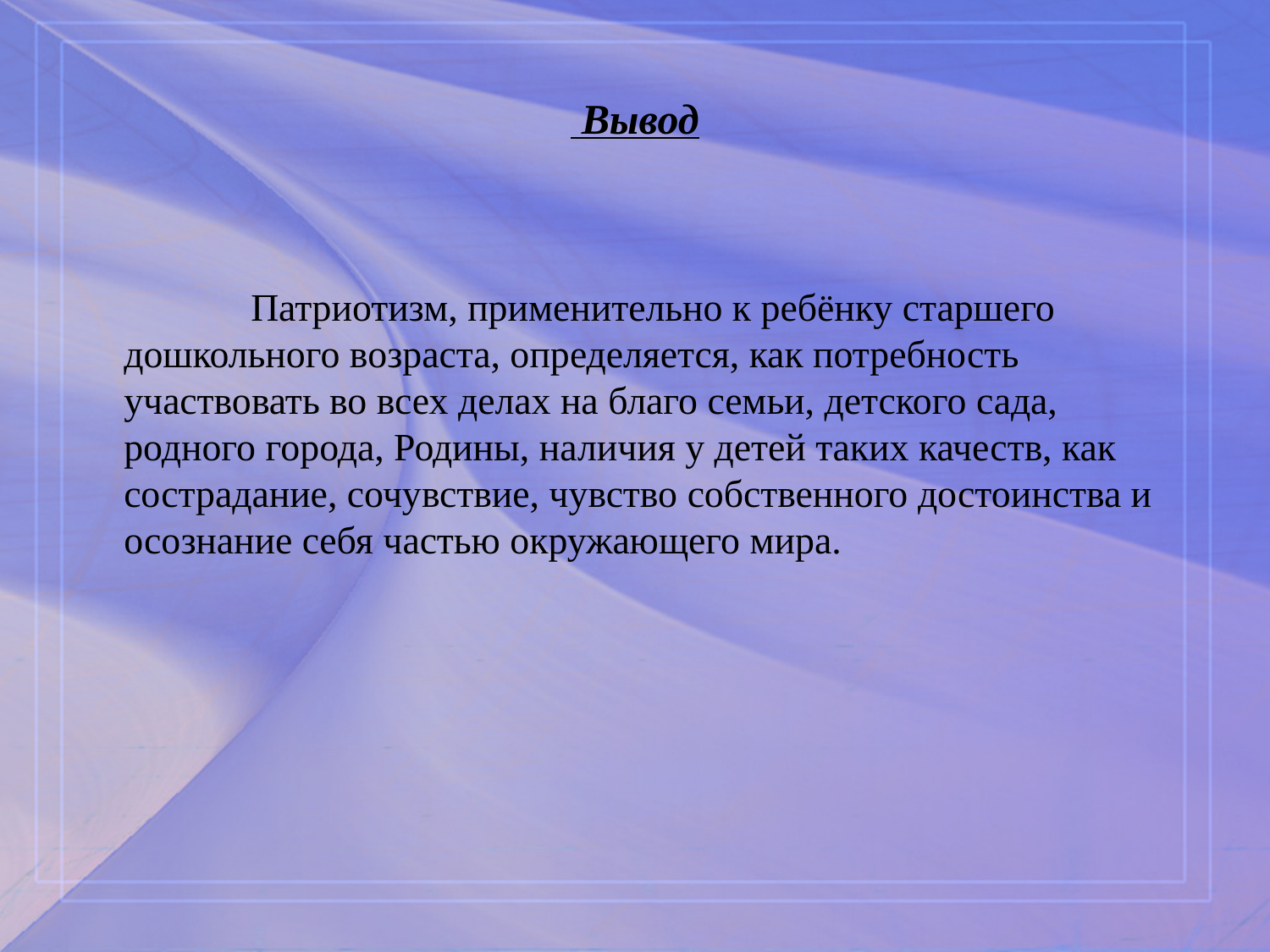

# Вывод

   		Патриотизм, применительно к ребёнку старшего дошкольного возраста, определяется, как потребность участвовать во всех делах на благо семьи, детского сада, родного города, Родины, наличия у детей таких качеств, как сострадание, сочувствие, чувство собственного достоинства и осознание себя частью окружающего мира.